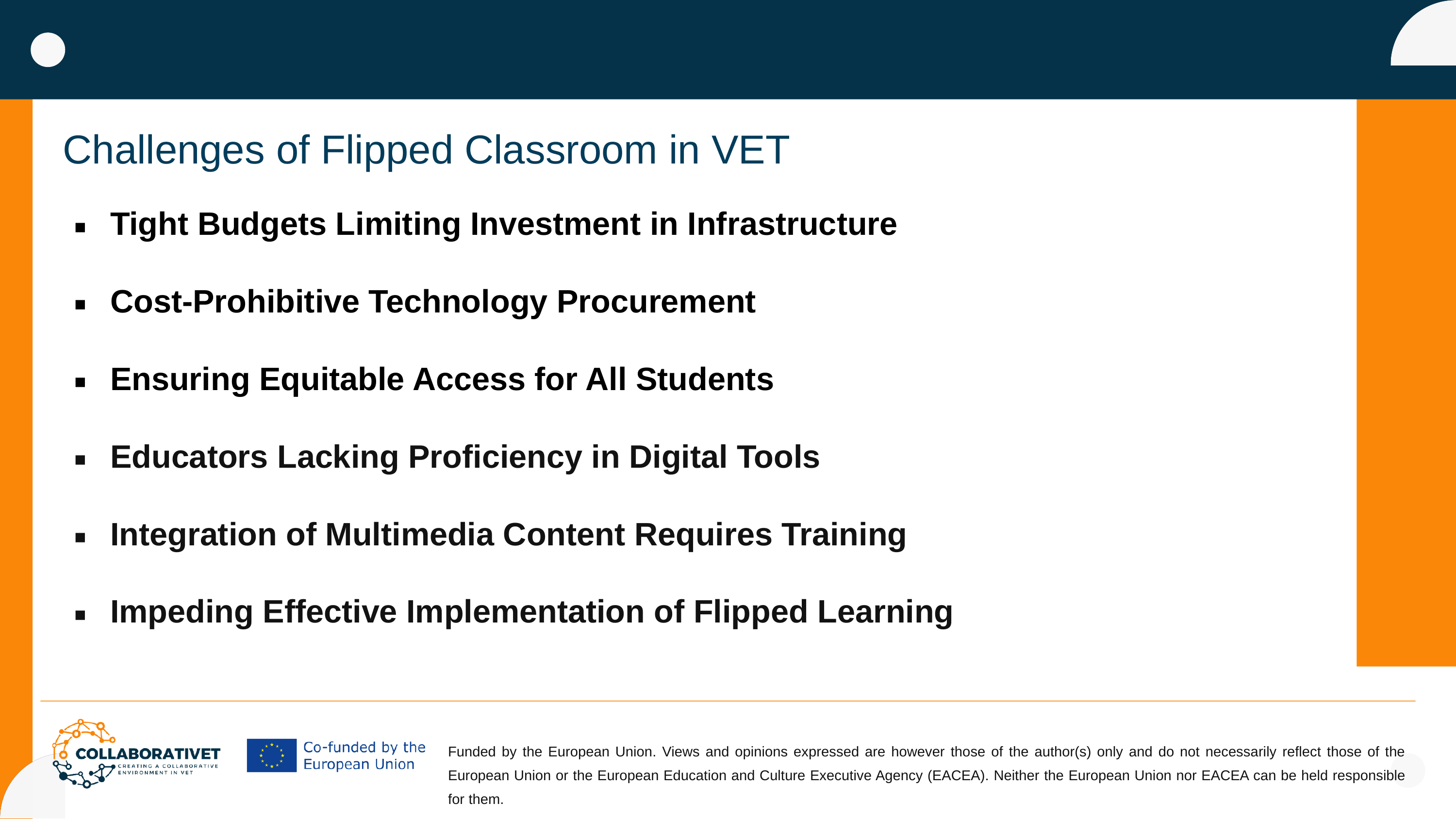

Challenges of Flipped Classroom in VET
Tight Budgets Limiting Investment in Infrastructure

Cost-Prohibitive Technology Procurement

Ensuring Equitable Access for All Students

Educators Lacking Proficiency in Digital Tools

Integration of Multimedia Content Requires Training

Impeding Effective Implementation of Flipped Learning

Funded by the European Union. Views and opinions expressed are however those of the author(s) only and do not necessarily reflect those of the European Union or the European Education and Culture Executive Agency (EACEA). Neither the European Union nor EACEA can be held responsible for them.